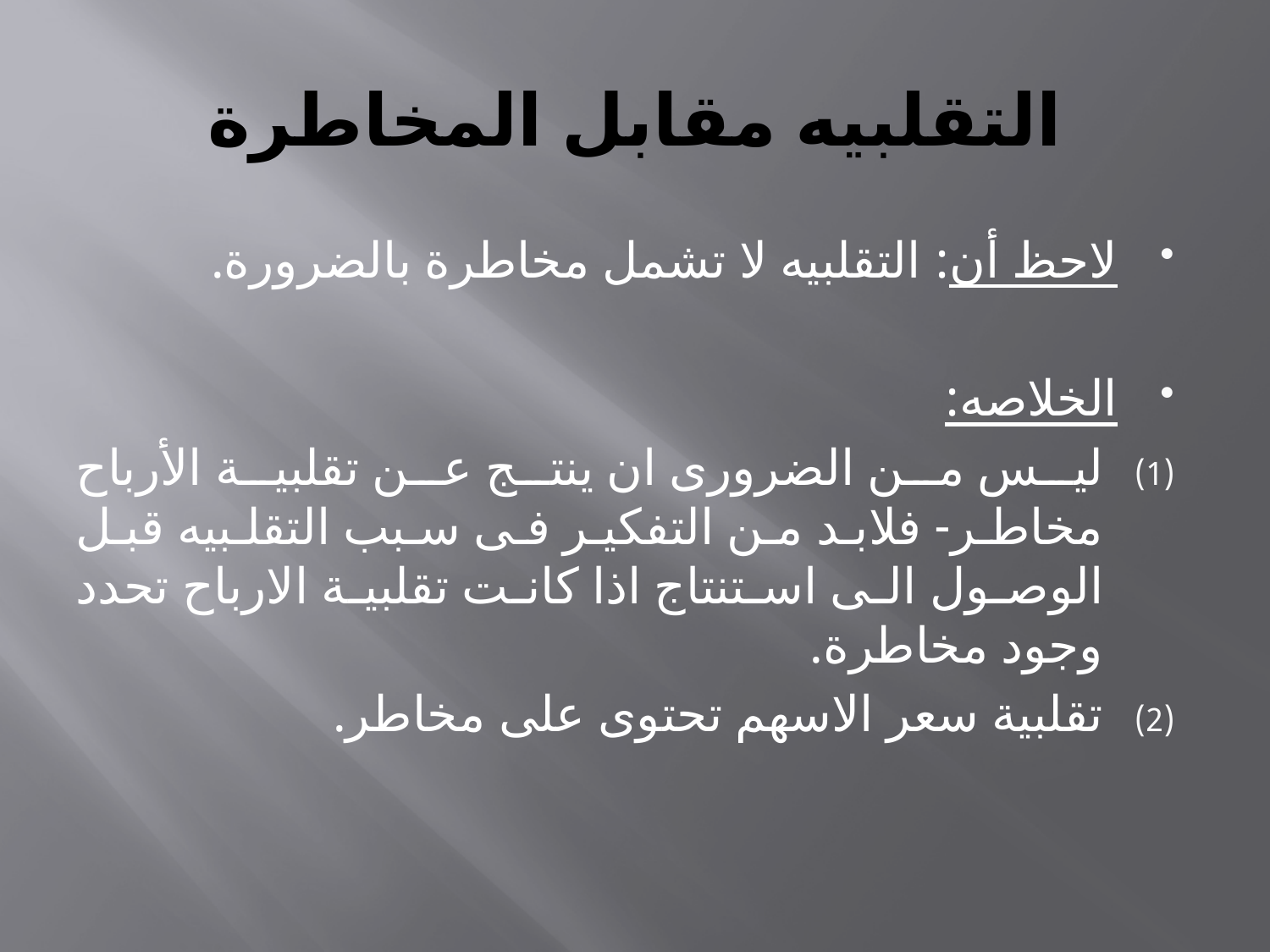

# التقلبيه مقابل المخاطرة
لاحظ أن: التقلبيه لا تشمل مخاطرة بالضرورة.

الخلاصه:
ليس من الضرورى ان ينتج عن تقلبية الأرباح مخاطر- فلابد من التفكير فى سبب التقلبيه قبل الوصول الى استنتاج اذا كانت تقلبية الارباح تحدد وجود مخاطرة.
تقلبية سعر الاسهم تحتوى على مخاطر.